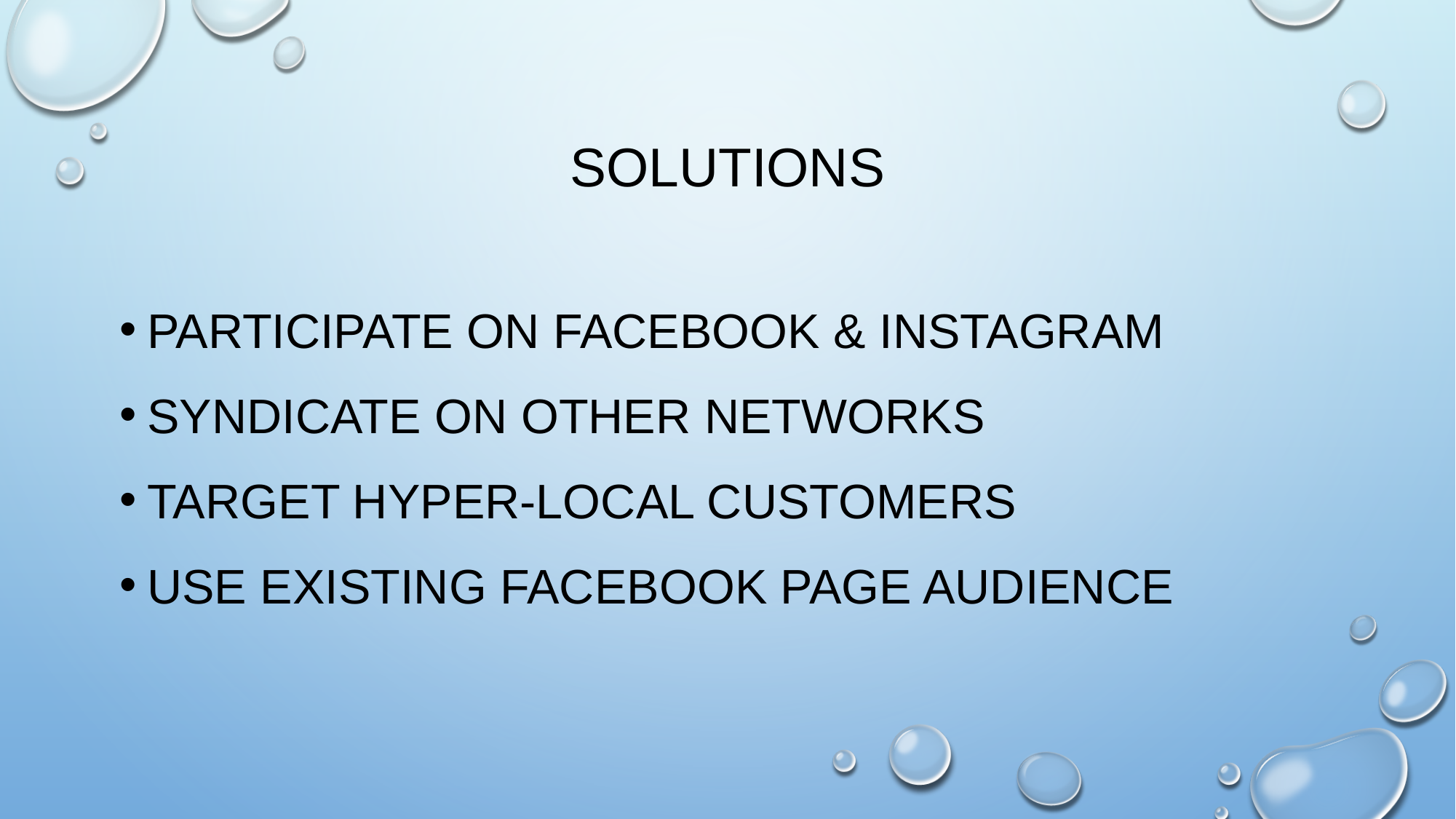

# solutions
Participate On Facebook & Instagram
Syndicate on other networks
Target Hyper-Local Customers
Use Existing Facebook Page Audience